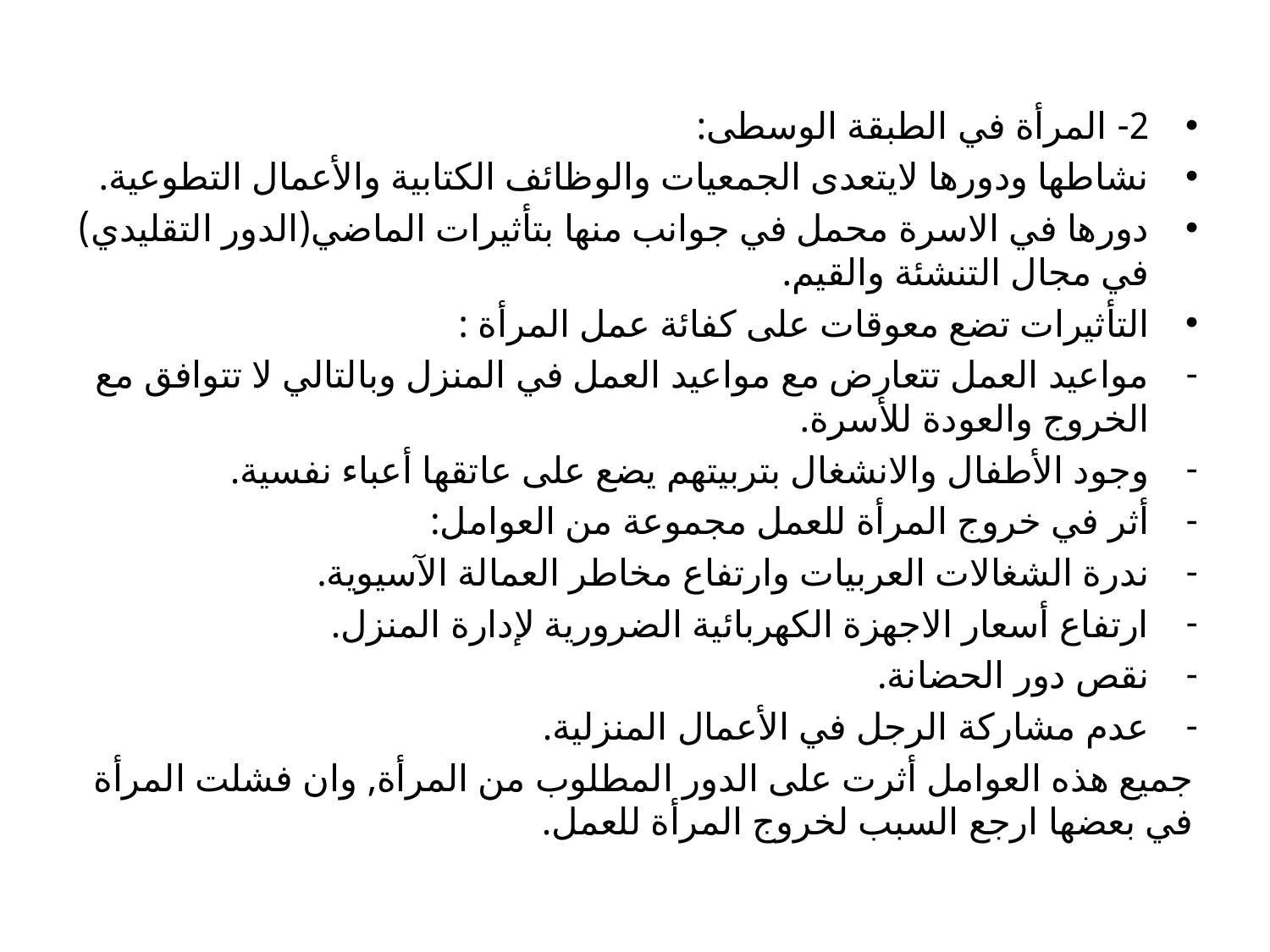

#
2- المرأة في الطبقة الوسطى:
نشاطها ودورها لايتعدى الجمعيات والوظائف الكتابية والأعمال التطوعية.
دورها في الاسرة محمل في جوانب منها بتأثيرات الماضي(الدور التقليدي) في مجال التنشئة والقيم.
التأثيرات تضع معوقات على كفائة عمل المرأة :
مواعيد العمل تتعارض مع مواعيد العمل في المنزل وبالتالي لا تتوافق مع الخروج والعودة للأسرة.
وجود الأطفال والانشغال بتربيتهم يضع على عاتقها أعباء نفسية.
أثر في خروج المرأة للعمل مجموعة من العوامل:
ندرة الشغالات العربيات وارتفاع مخاطر العمالة الآسيوية.
ارتفاع أسعار الاجهزة الكهربائية الضرورية لإدارة المنزل.
نقص دور الحضانة.
عدم مشاركة الرجل في الأعمال المنزلية.
جميع هذه العوامل أثرت على الدور المطلوب من المرأة, وان فشلت المرأة في بعضها ارجع السبب لخروج المرأة للعمل.